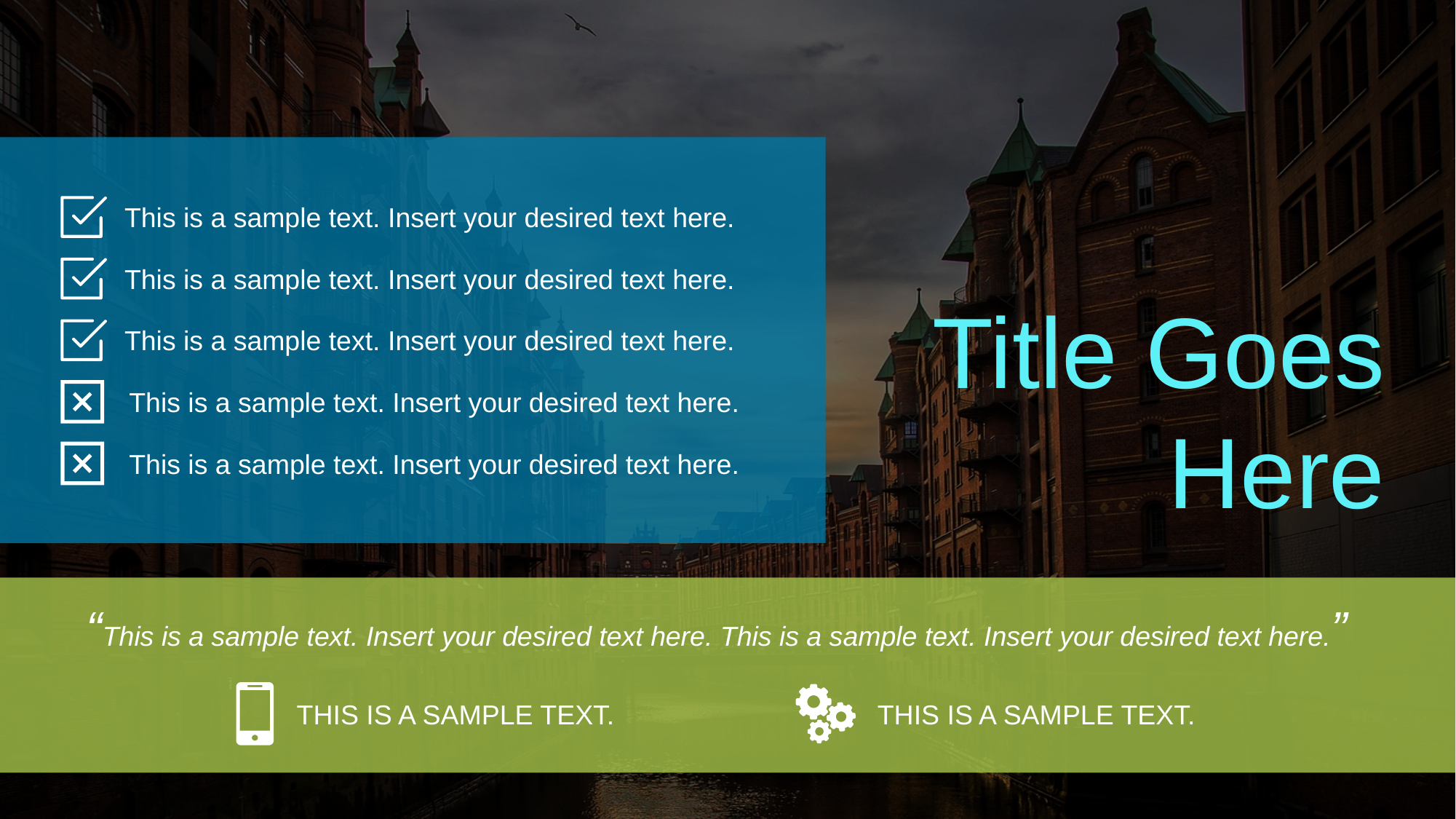

This is a sample text. Insert your desired text here.

This is a sample text. Insert your desired text here.

This is a sample text. Insert your desired text here.

This is a sample text. Insert your desired text here.

This is a sample text. Insert your desired text here.

Title Goes Here

“This is a sample text. Insert your desired text here. This is a sample text. Insert your desired text here.”

This is a sample text.

This is a sample text.